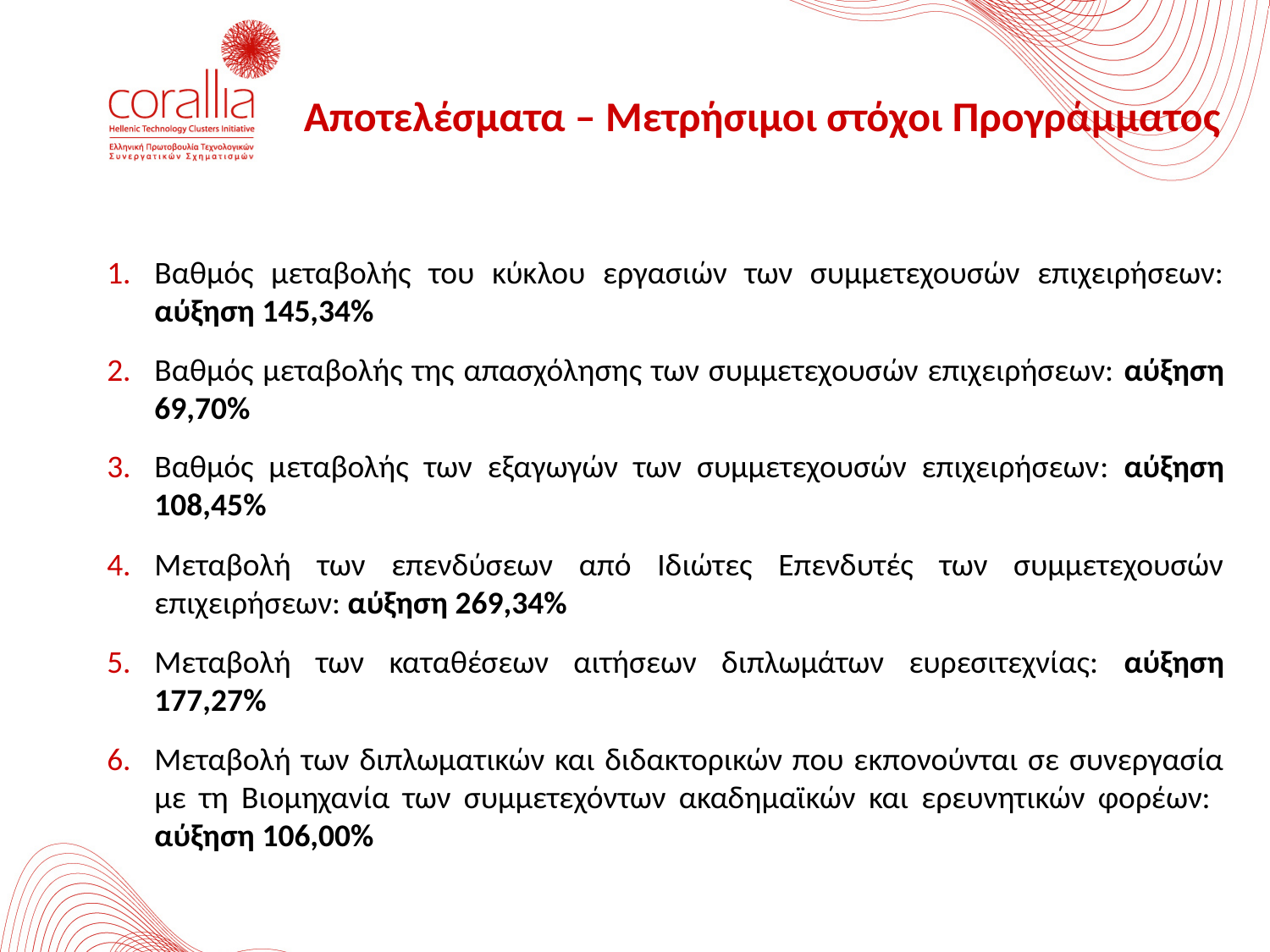

Αποτελέσματα – Μετρήσιμοι στόχοι Προγράμματος

Βαθμός μεταβολής του κύκλου εργασιών των συμμετεχουσών επιχειρήσεων: αύξηση 145,34%
Βαθμός μεταβολής της απασχόλησης των συμμετεχουσών επιχειρήσεων: αύξηση 69,70%
Βαθμός μεταβολής των εξαγωγών των συμμετεχουσών επιχειρήσεων: αύξηση 108,45%
Μεταβολή των επενδύσεων από Ιδιώτες Επενδυτές των συμμετεχουσών επιχειρήσεων: αύξηση 269,34%
Μεταβολή των καταθέσεων αιτήσεων διπλωμάτων ευρεσιτεχνίας: αύξηση 177,27%
Μεταβολή των διπλωματικών και διδακτορικών που εκπονούνται σε συνεργασία με τη Βιομηχανία των συμμετεχόντων ακαδημαϊκών και ερευνητικών φορέων:  αύξηση 106,00%